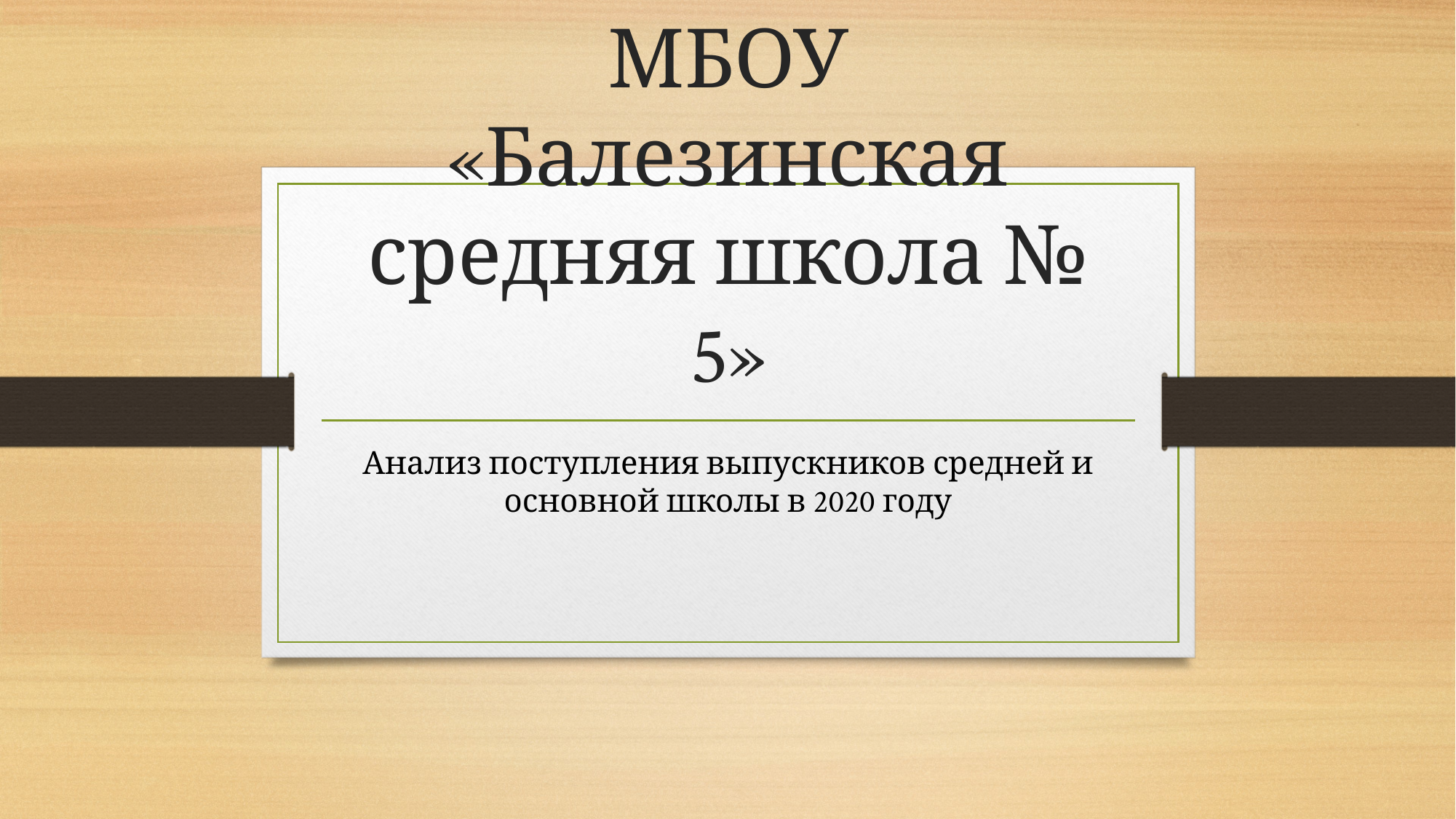

# МБОУ «Балезинская средняя школа № 5»
Анализ поступления выпускников средней и основной школы в 2020 году